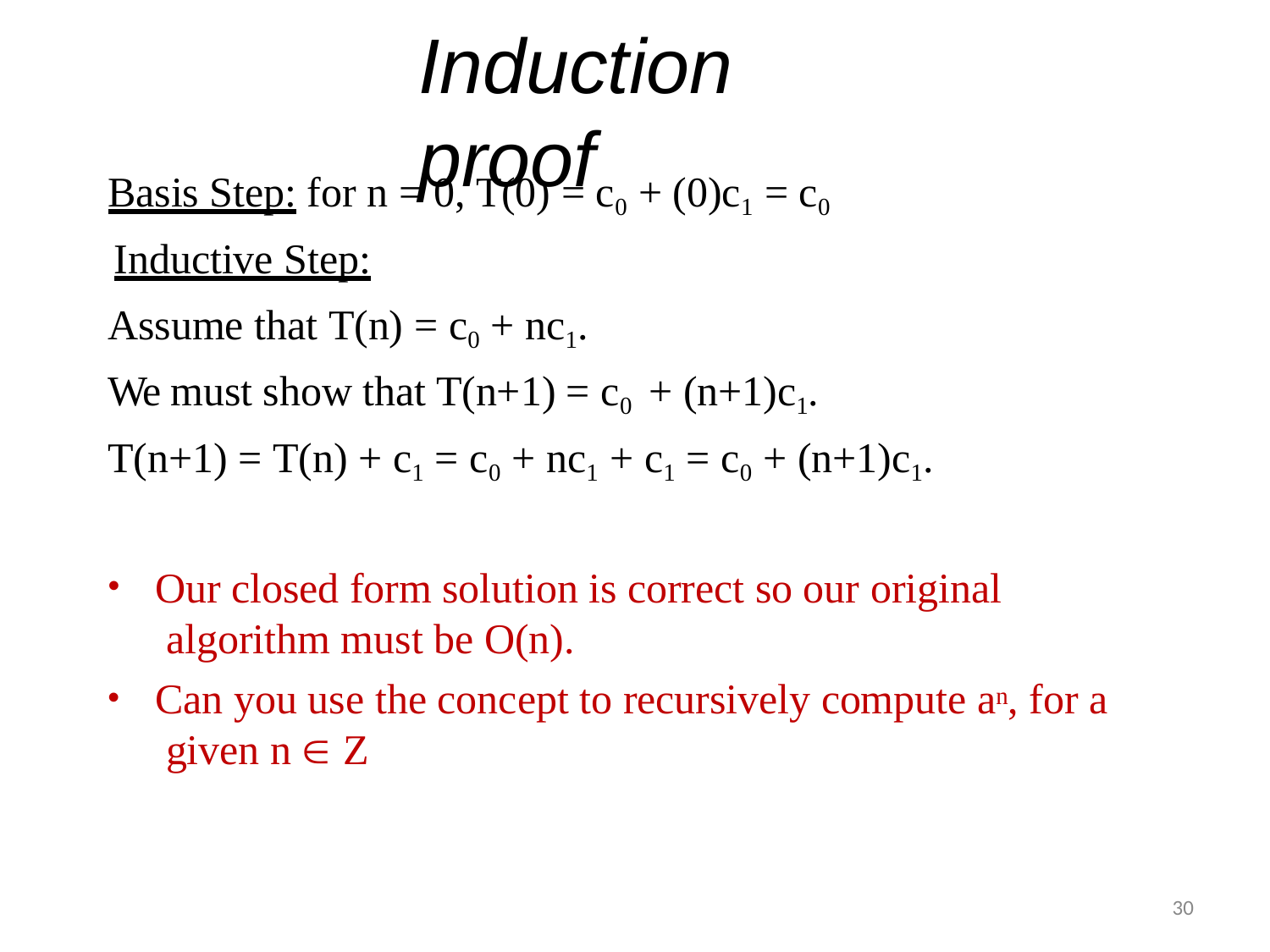

# Induction proof
Basis Step: for n = 0, T(0) = c0 + (0)c1 = c0  Inductive Step:
Assume that T(n) = c0 + nc1.
We must show that T(n+1) = c0 + (n+1)c1.  T(n+1) = T(n) + c1 = c0 + nc1 + c1 = c0 + (n+1)c1.

Our closed form solution is correct so our original  algorithm must be O(n).
Can you use the concept to recursively compute an, for a  given n ∈ Z
30